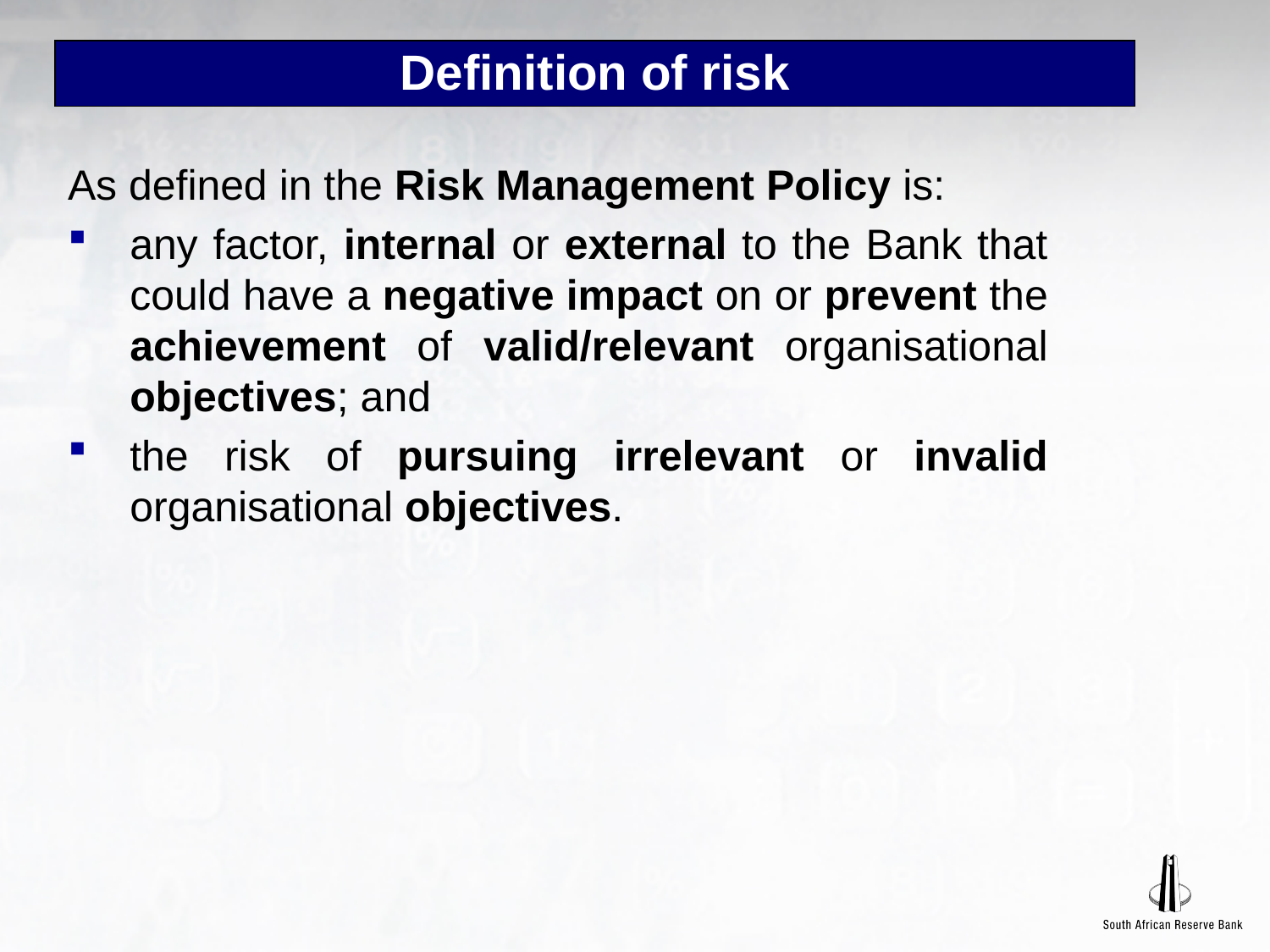

# Definition of risk
As defined in the Risk Management Policy is:
any factor, internal or external to the Bank that could have a negative impact on or prevent the achievement of valid/relevant organisational objectives; and
the risk of pursuing irrelevant or invalid organisational objectives.